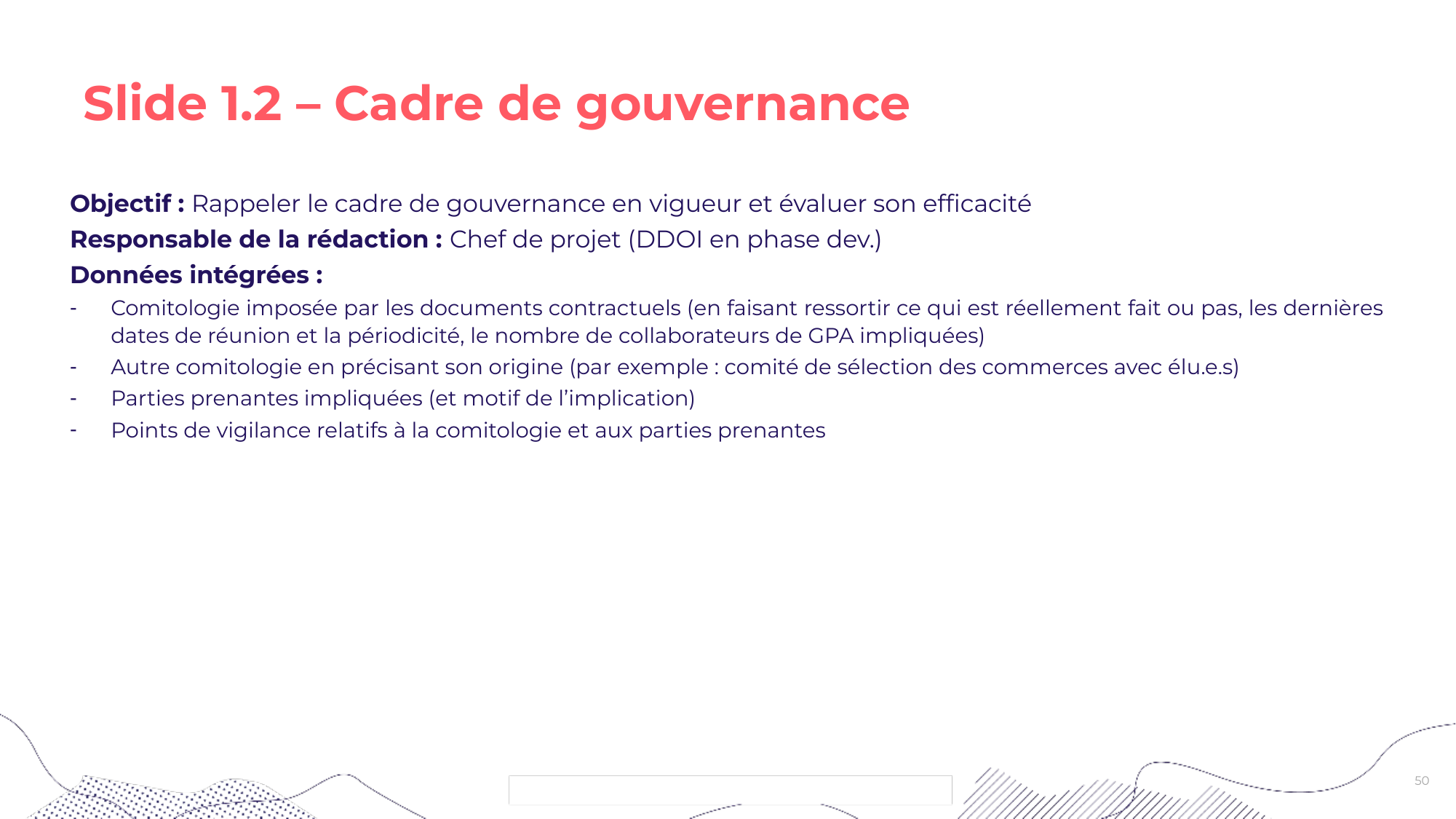

# Slide 1.2 – Cadre de gouvernance
Objectif : Rappeler le cadre de gouvernance en vigueur et évaluer son efficacité
Responsable de la rédaction : Chef de projet (DDOI en phase dev.)
Données intégrées :
Comitologie imposée par les documents contractuels (en faisant ressortir ce qui est réellement fait ou pas, les dernières dates de réunion et la périodicité, le nombre de collaborateurs de GPA impliquées)
Autre comitologie en précisant son origine (par exemple : comité de sélection des commerces avec élu.e.s)
Parties prenantes impliquées (et motif de l’implication)
Points de vigilance relatifs à la comitologie et aux parties prenantes
50